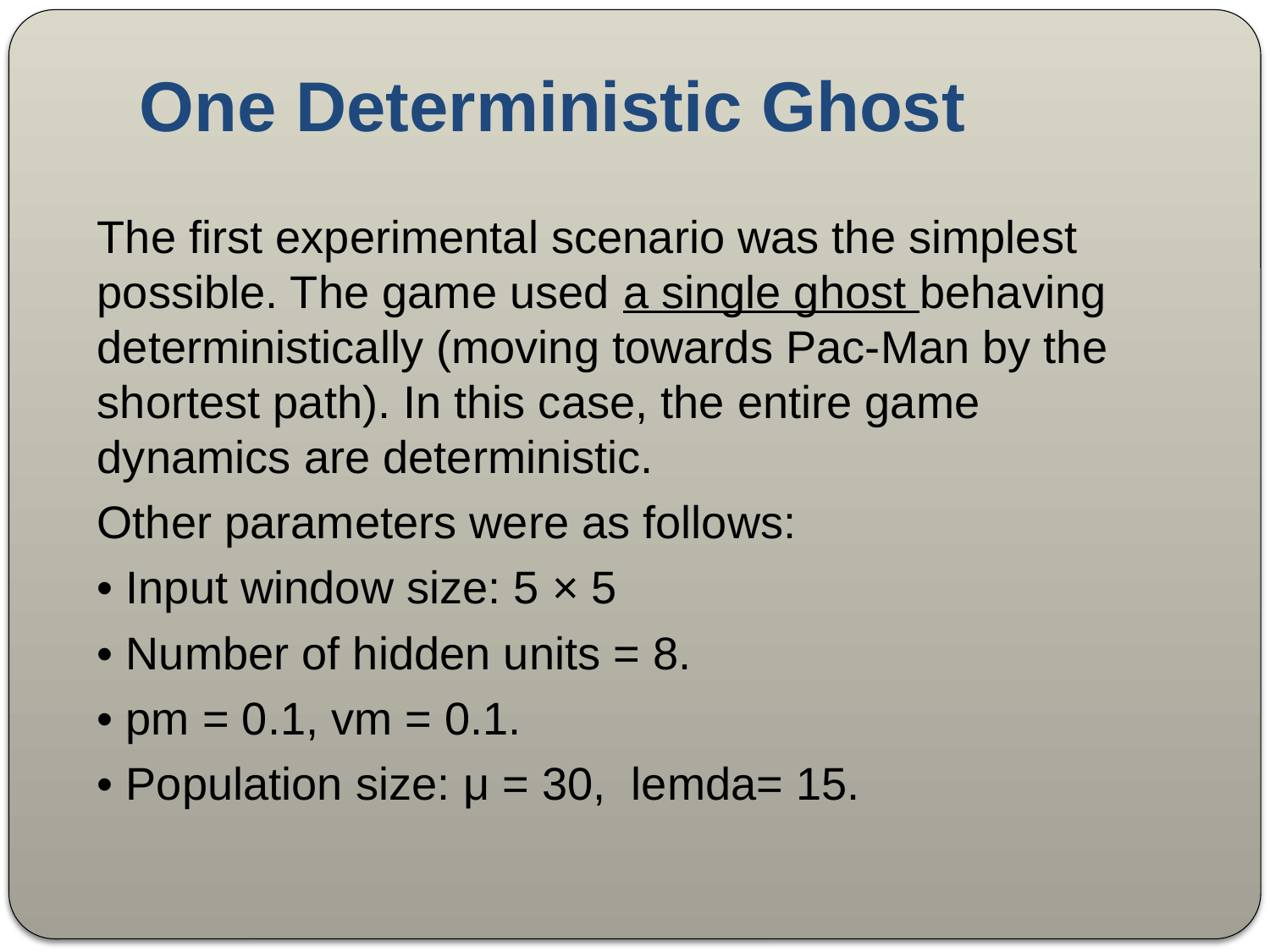

# One Deterministic Ghost
The first experimental scenario was the simplest possible. The game used a single ghost behaving deterministically (moving towards Pac-Man by the shortest path). In this case, the entire game dynamics are deterministic.
Other parameters were as follows:
• Input window size: 5 × 5
• Number of hidden units = 8.
• pm = 0.1, vm = 0.1.
• Population size: μ = 30,  lemda= 15.